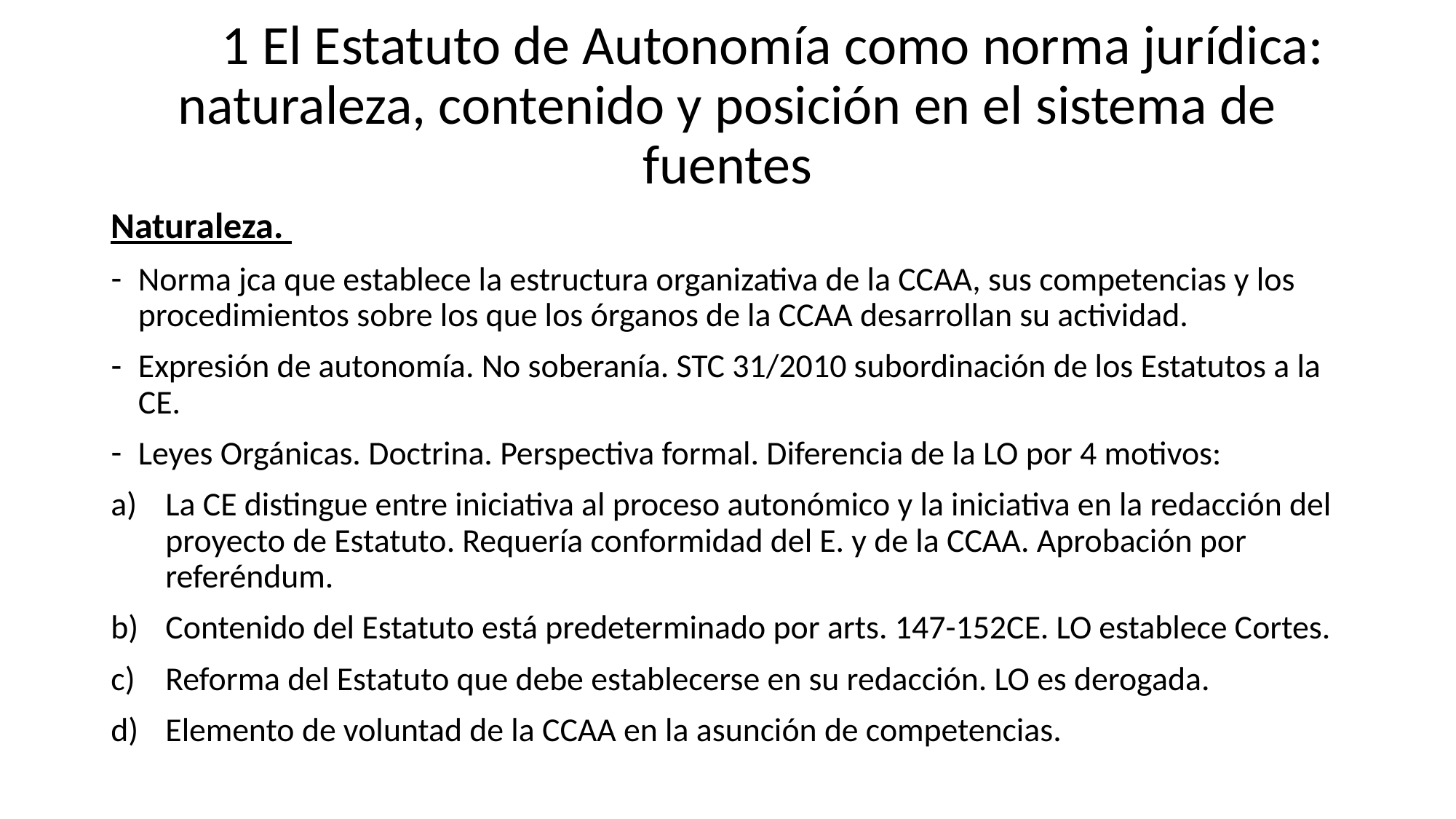

# 1 El Estatuto de Autonomía como norma jurídica: naturaleza, contenido y posición en el sistema de fuentes
Naturaleza.
Norma jca que establece la estructura organizativa de la CCAA, sus competencias y los procedimientos sobre los que los órganos de la CCAA desarrollan su actividad.
Expresión de autonomía. No soberanía. STC 31/2010 subordinación de los Estatutos a la CE.
Leyes Orgánicas. Doctrina. Perspectiva formal. Diferencia de la LO por 4 motivos:
La CE distingue entre iniciativa al proceso autonómico y la iniciativa en la redacción del proyecto de Estatuto. Requería conformidad del E. y de la CCAA. Aprobación por referéndum.
Contenido del Estatuto está predeterminado por arts. 147-152CE. LO establece Cortes.
Reforma del Estatuto que debe establecerse en su redacción. LO es derogada.
Elemento de voluntad de la CCAA en la asunción de competencias.